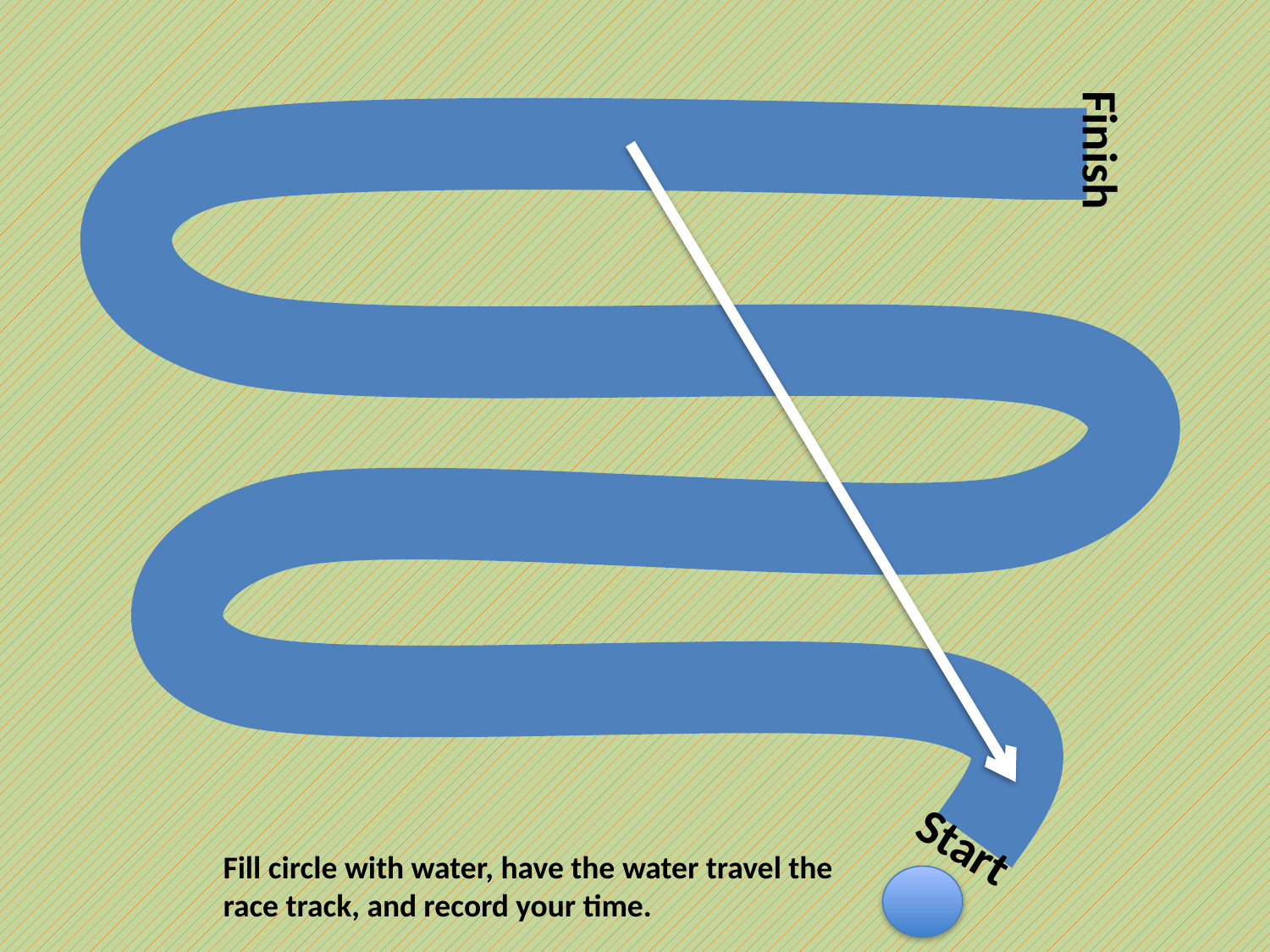

Finish

Start
Fill circle with water, have the water travel the race track, and record your time.